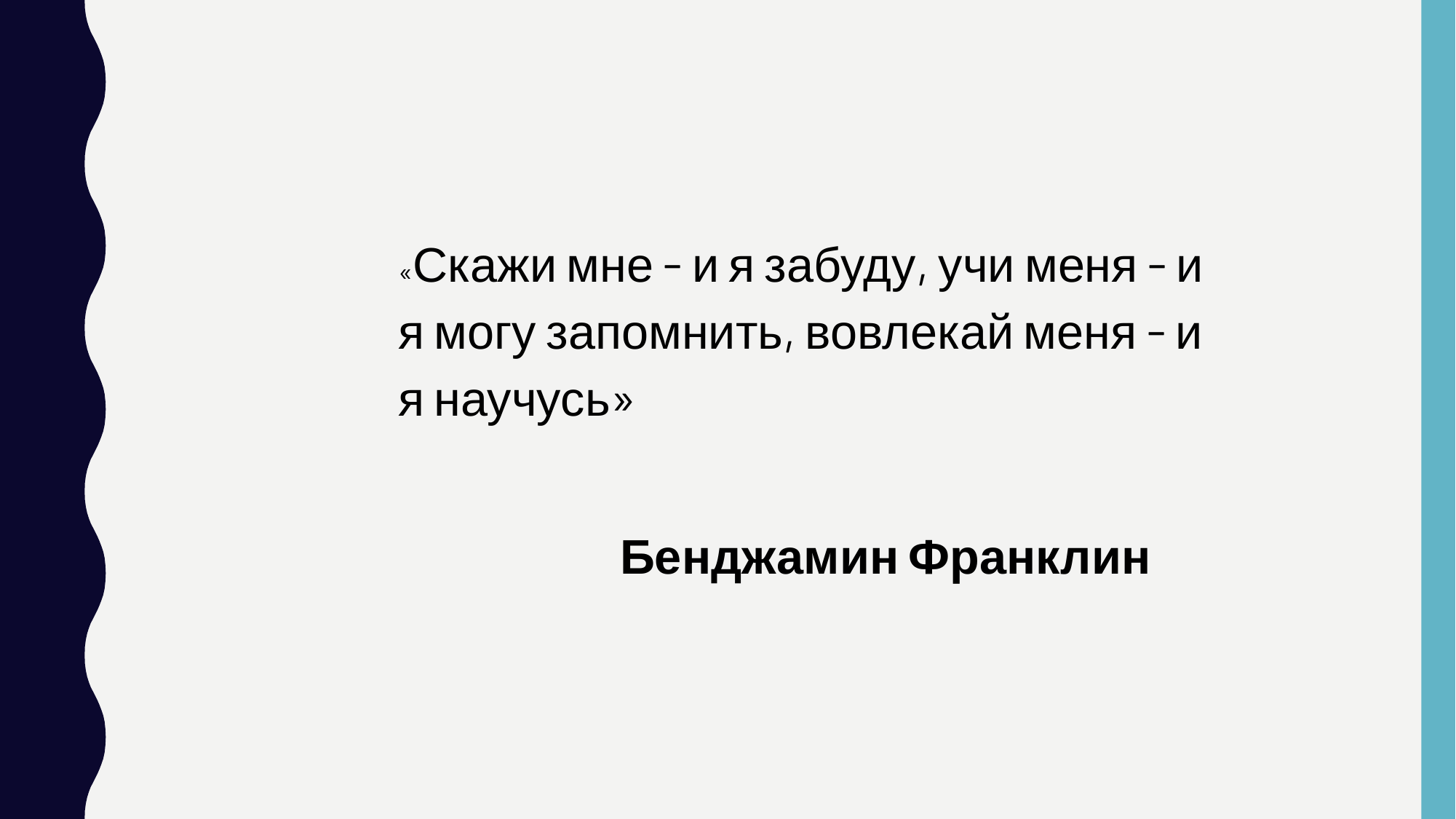

«Скажи мне - и я забуду, учи меня - и я могу запомнить, вовлекай меня - и я научусь»

                       Бенджамин Франклин